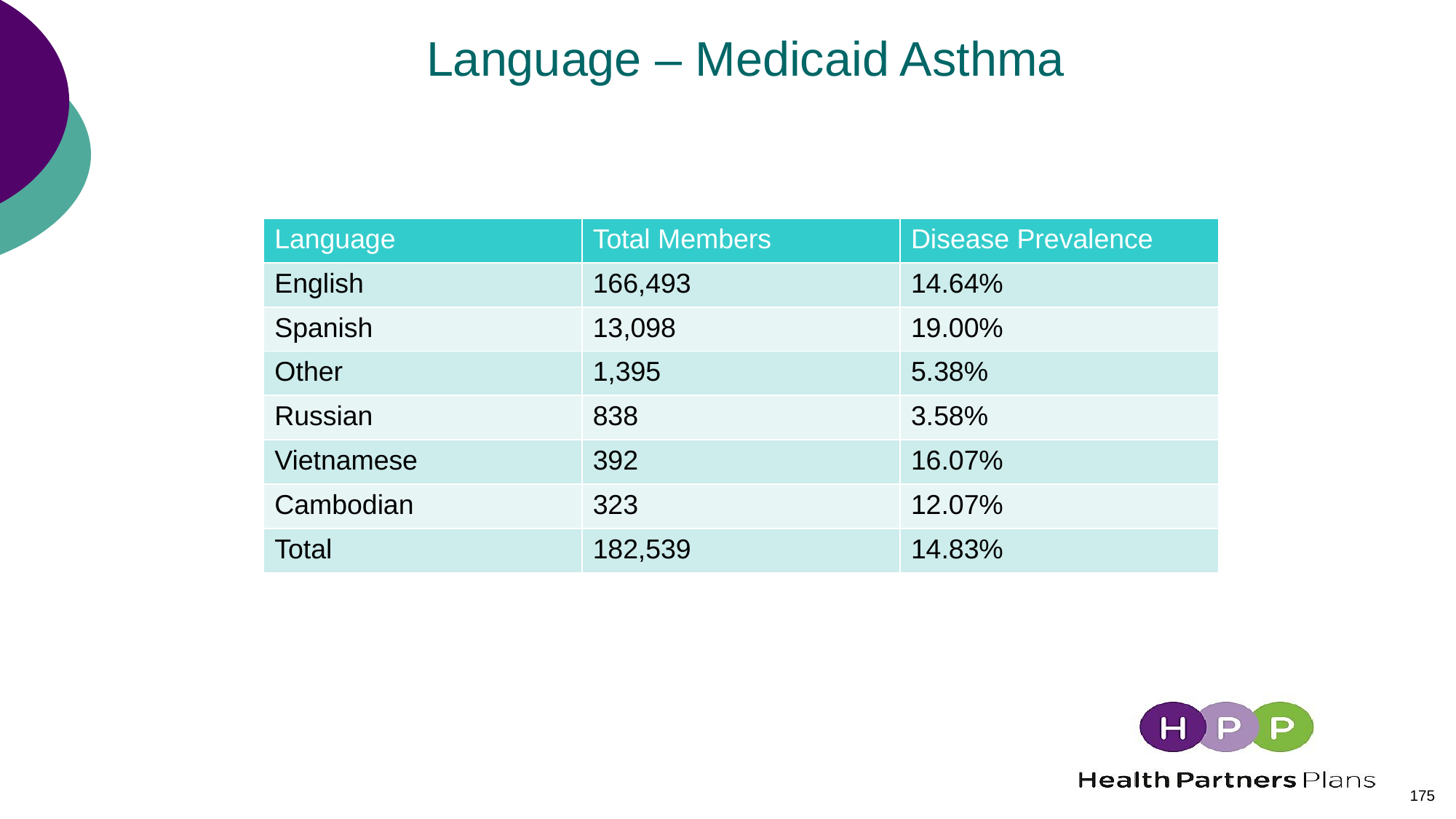

# Language – Medicaid Asthma
| Language | Total Members | Disease Prevalence |
| --- | --- | --- |
| English | 166,493 | 14.64% |
| Spanish | 13,098 | 19.00% |
| Other | 1,395 | 5.38% |
| Russian | 838 | 3.58% |
| Vietnamese | 392 | 16.07% |
| Cambodian | 323 | 12.07% |
| Total | 182,539 | 14.83% |